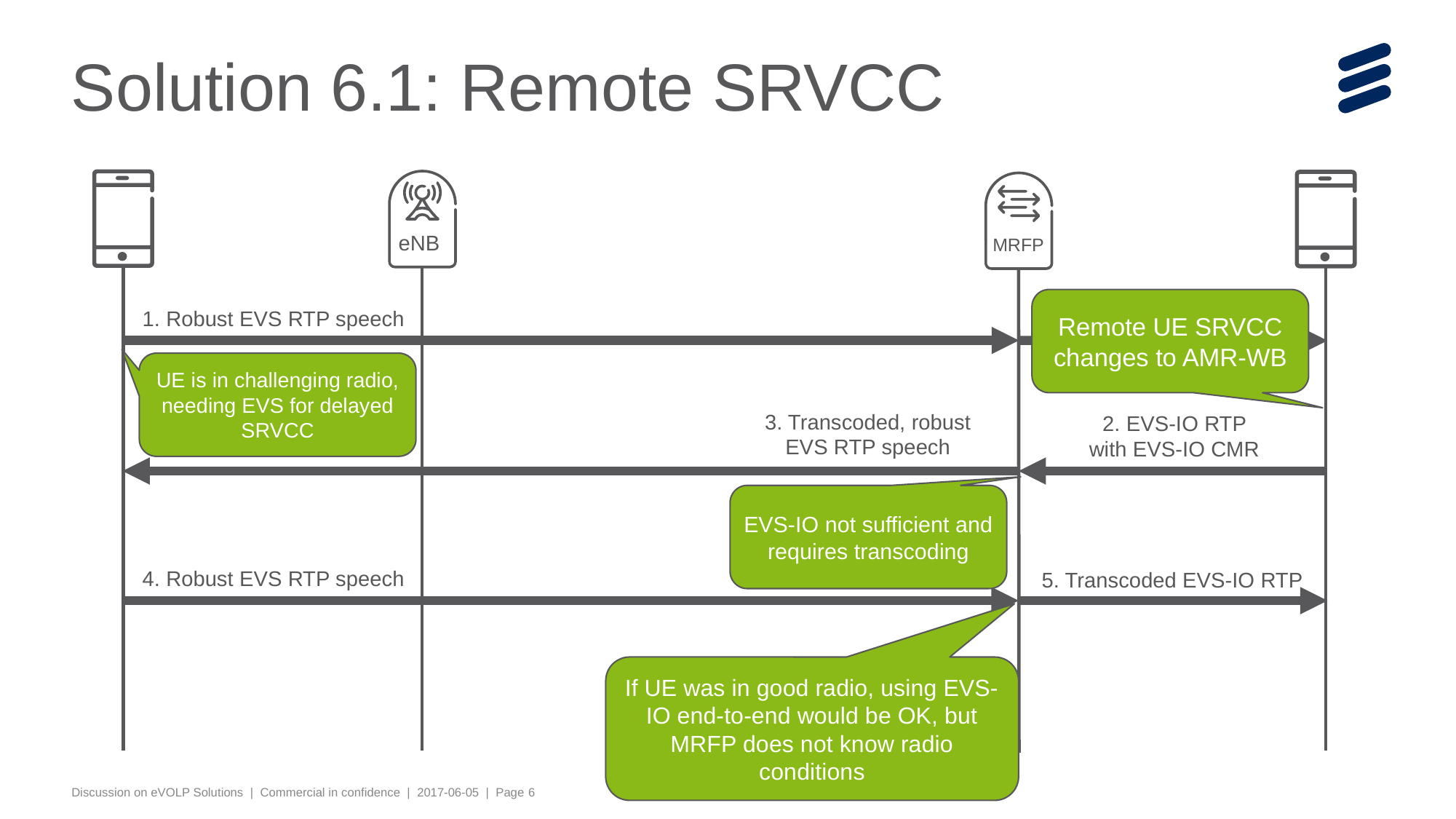

# Solution 6.1: Remote SRVCC

eNB

MRFP
Remote UE SRVCC changes to AMR-WB
1. Robust EVS RTP speech
UE is in challenging radio, needing EVS for delayed SRVCC
3. Transcoded, robust EVS RTP speech
2. EVS-IO RTP with EVS-IO CMR
EVS-IO not sufficient and requires transcoding
4. Robust EVS RTP speech
5. Transcoded EVS-IO RTP
If UE was in good radio, using EVS-IO end-to-end would be OK, but MRFP does not know radio conditions